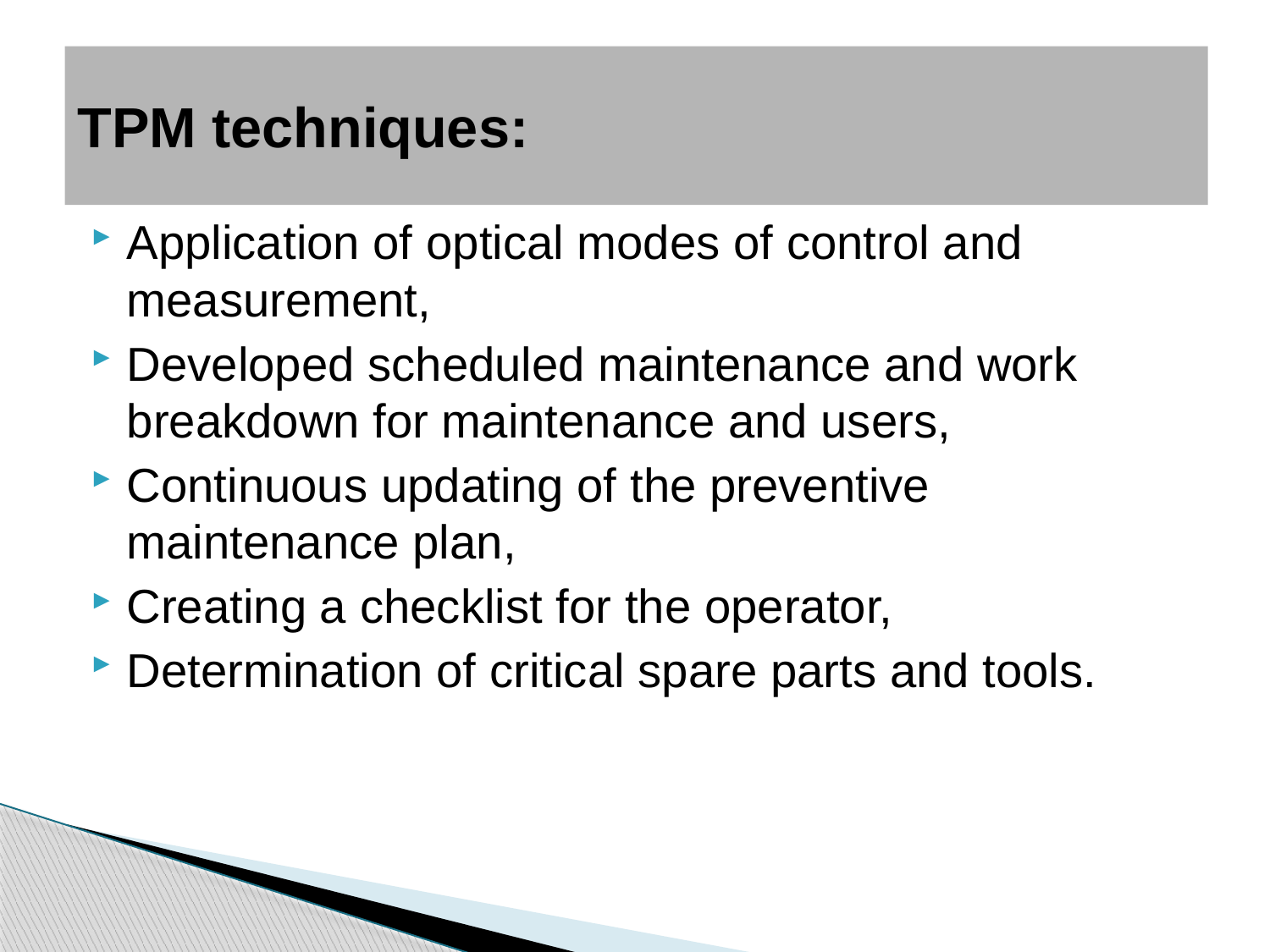

# TPM techniques:
Application of optical modes of control and measurement,
Developed scheduled maintenance and work breakdown for maintenance and users,
Continuous updating of the preventive maintenance plan,
Creating a checklist for the operator,
Determination of critical spare parts and tools.